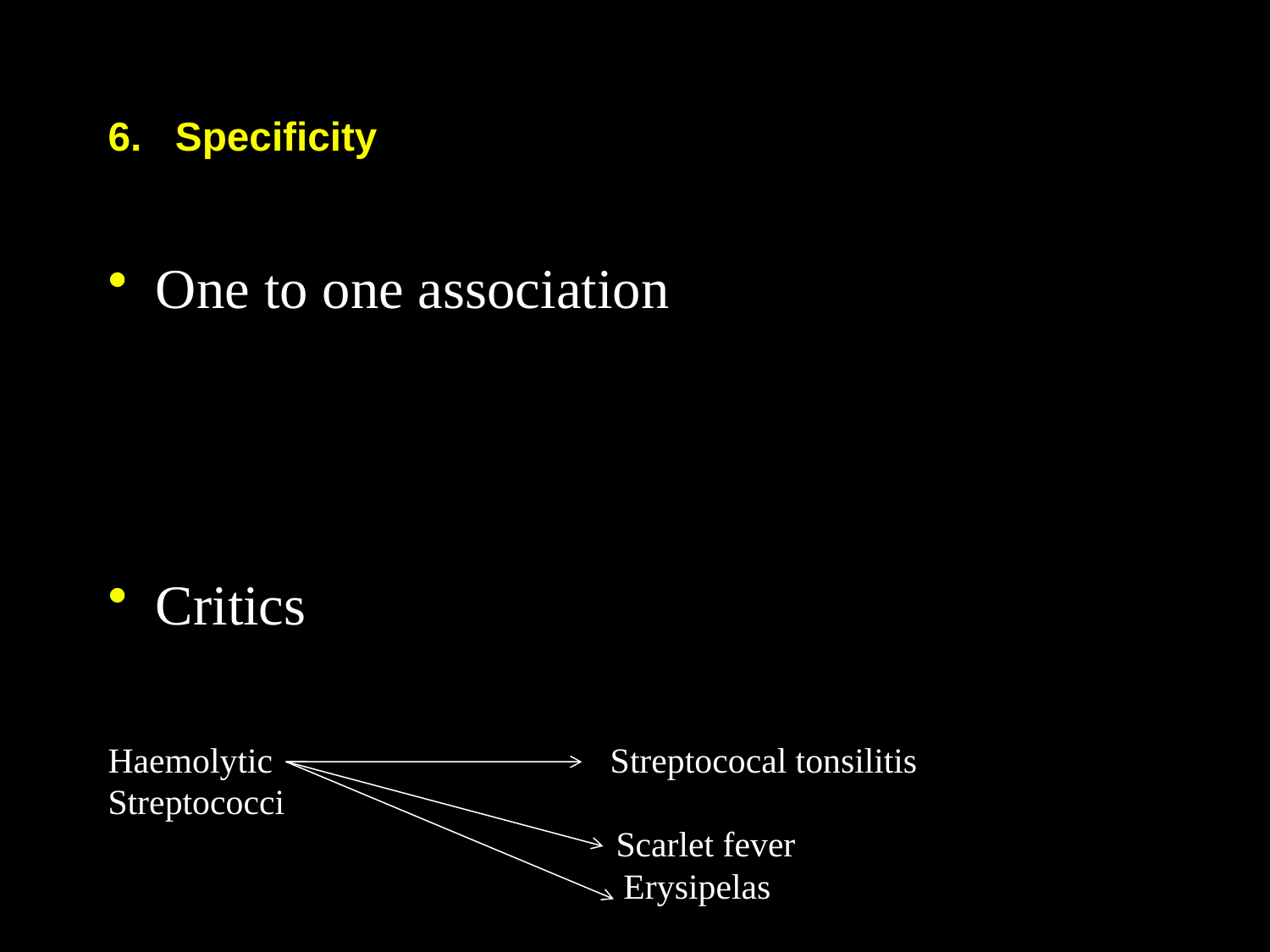

# 6.   Specificity

One to one association

Critics

Haemolytic                                      Streptococal tonsilitis

Streptococci                                                       						Scarlet fever
                                                          Erysipelas